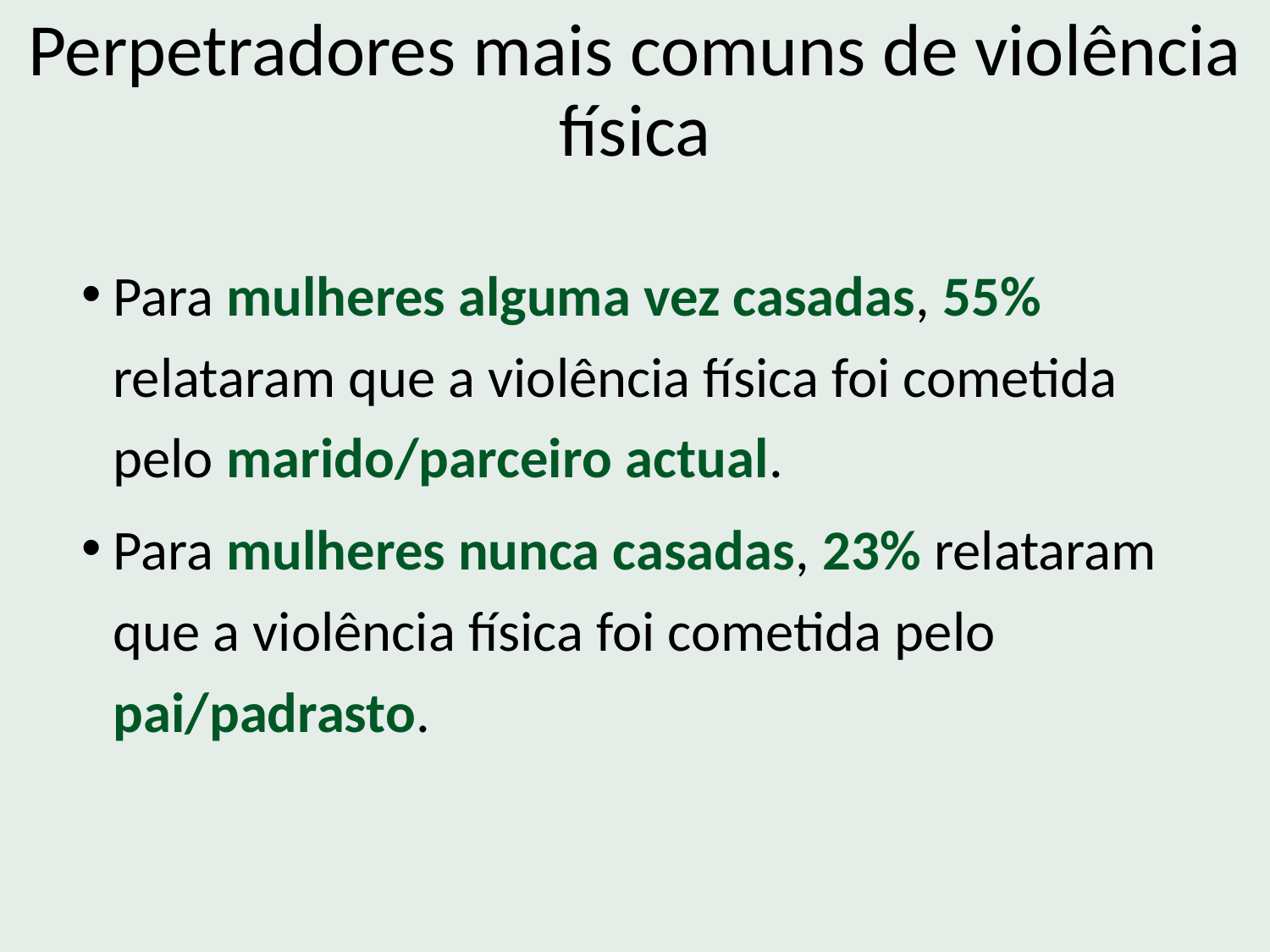

Perpetradores mais comuns de violência física
Para mulheres alguma vez casadas, 55% relataram que a violência física foi cometida pelo marido/parceiro actual.
Para mulheres nunca casadas, 23% relataram que a violência física foi cometida pelo pai/padrasto.